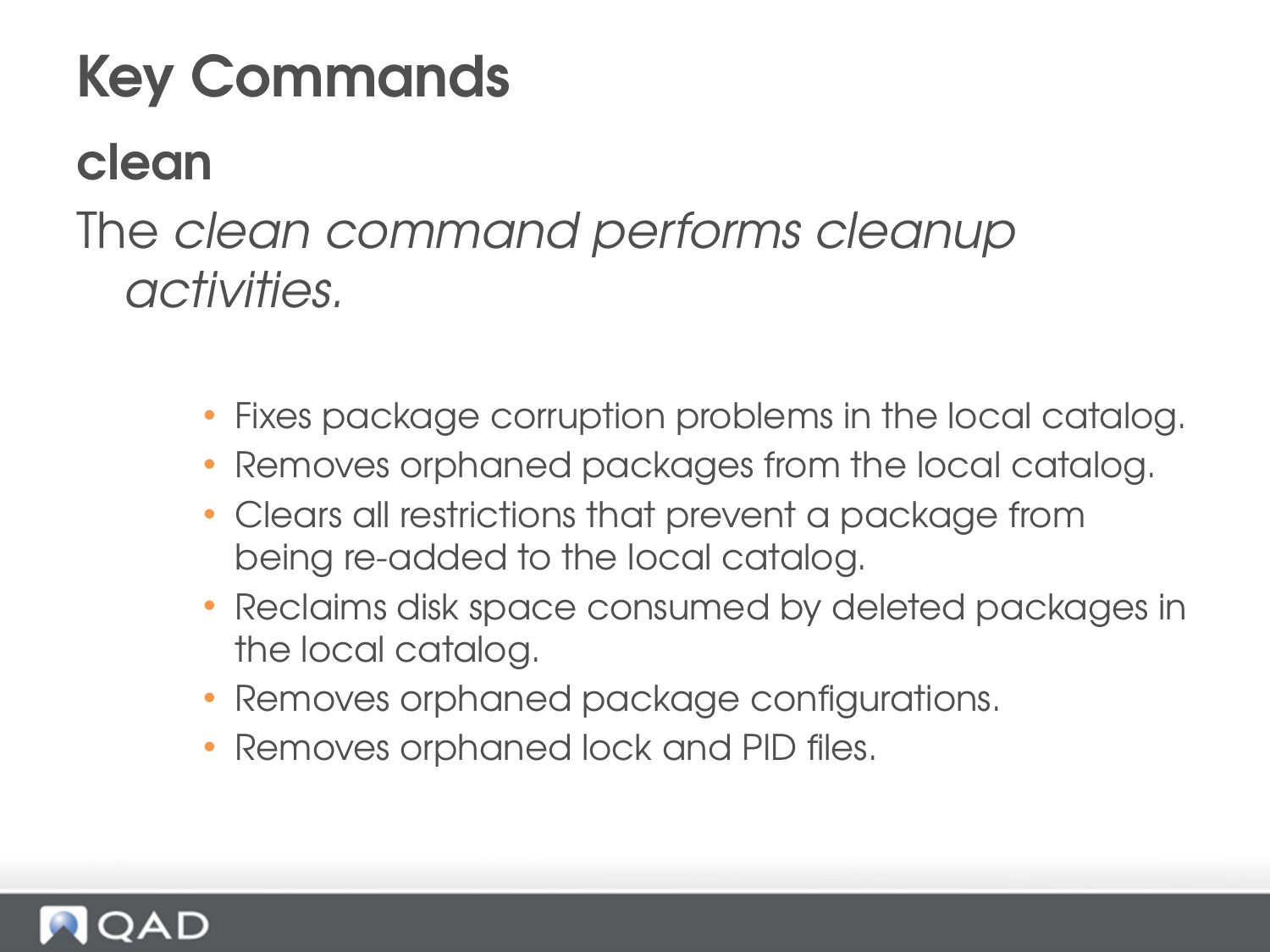

# Key Commands
clean
The clean command performs cleanup activities.

Fixes package corruption problems in the local catalog.
Removes orphaned packages from the local catalog.
Clears all restrictions that prevent a package from being re-added to the local catalog.
Reclaims disk space consumed by deleted packages in the local catalog.
Removes orphaned package configurations.
Removes orphaned lock and PID files.